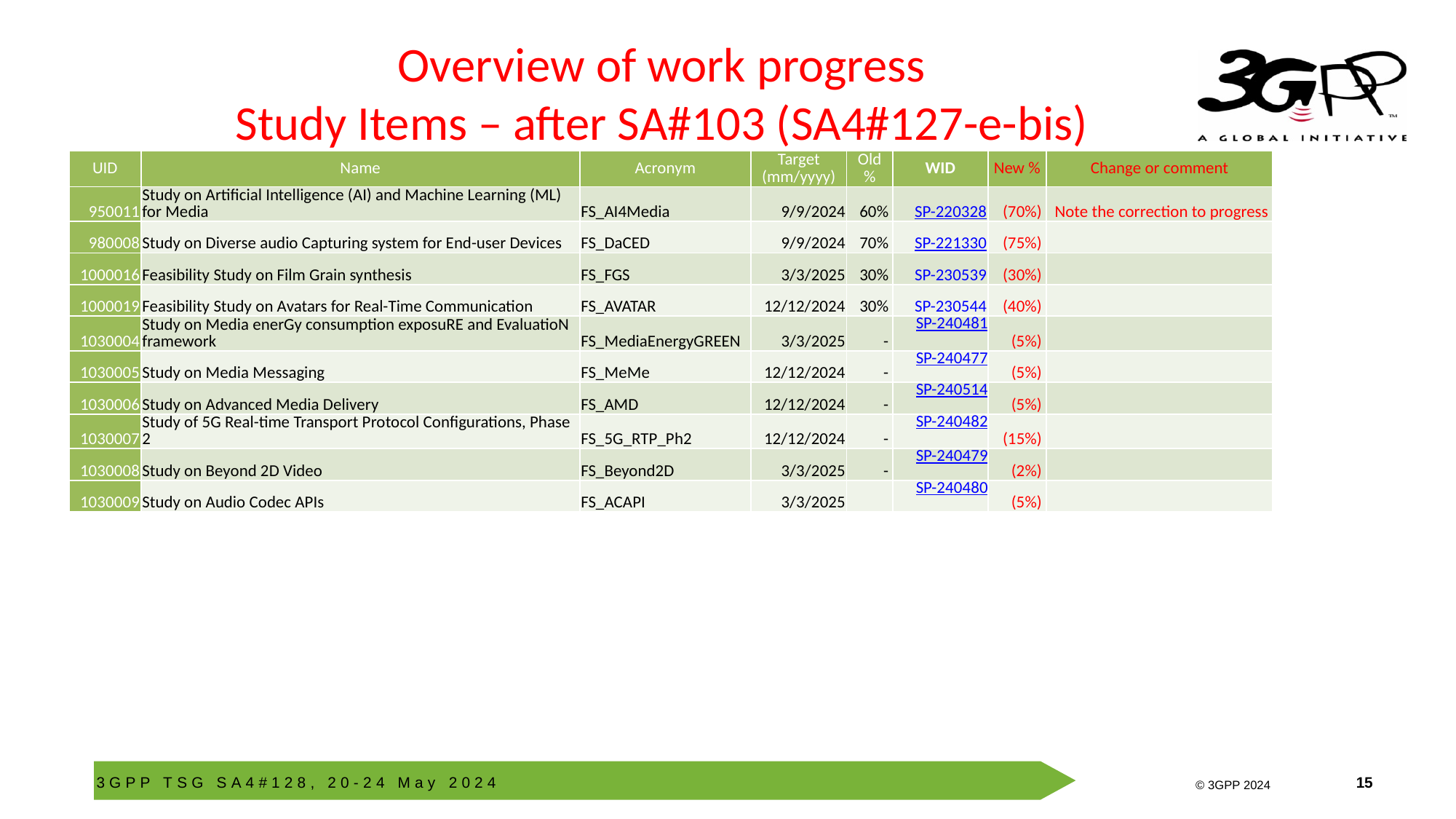

# Overview of work progress Study Items – after SA#103 (SA4#127-e-bis)
| UID | Name | Acronym | Target (mm/yyyy) | Old % | WID | New % | Change or comment |
| --- | --- | --- | --- | --- | --- | --- | --- |
| 950011 | Study on Artificial Intelligence (AI) and Machine Learning (ML) for Media | FS\_AI4Media | 9/9/2024 | 60% | SP-220328 | (70%) | Note the correction to progress |
| 980008 | Study on Diverse audio Capturing system for End-user Devices | FS\_DaCED | 9/9/2024 | 70% | SP-221330 | (75%) |  |
| 1000016 | Feasibility Study on Film Grain synthesis | FS\_FGS | 3/3/2025 | 30% | SP-230539 | (30%) |  |
| 1000019 | Feasibility Study on Avatars for Real-Time Communication | FS\_AVATAR | 12/12/2024 | 30% | SP-230544 | (40%) |  |
| 1030004 | Study on Media enerGy consumption exposuRE and EvaluatioN framework | FS\_MediaEnergyGREEN | 3/3/2025 | - | SP-240481 | (5%) |  |
| 1030005 | Study on Media Messaging | FS\_MeMe | 12/12/2024 | - | SP-240477 | (5%) |  |
| 1030006 | Study on Advanced Media Delivery | FS\_AMD | 12/12/2024 | - | SP-240514 | (5%) |  |
| 1030007 | Study of 5G Real-time Transport Protocol Configurations, Phase 2 | FS\_5G\_RTP\_Ph2 | 12/12/2024 | - | SP-240482 | (15%) |  |
| 1030008 | Study on Beyond 2D Video | FS\_Beyond2D | 3/3/2025 | - | SP-240479 | (2%) |  |
| 1030009 | Study on Audio Codec APIs | FS\_ACAPI | 3/3/2025 |  | SP-240480 | (5%) |  |